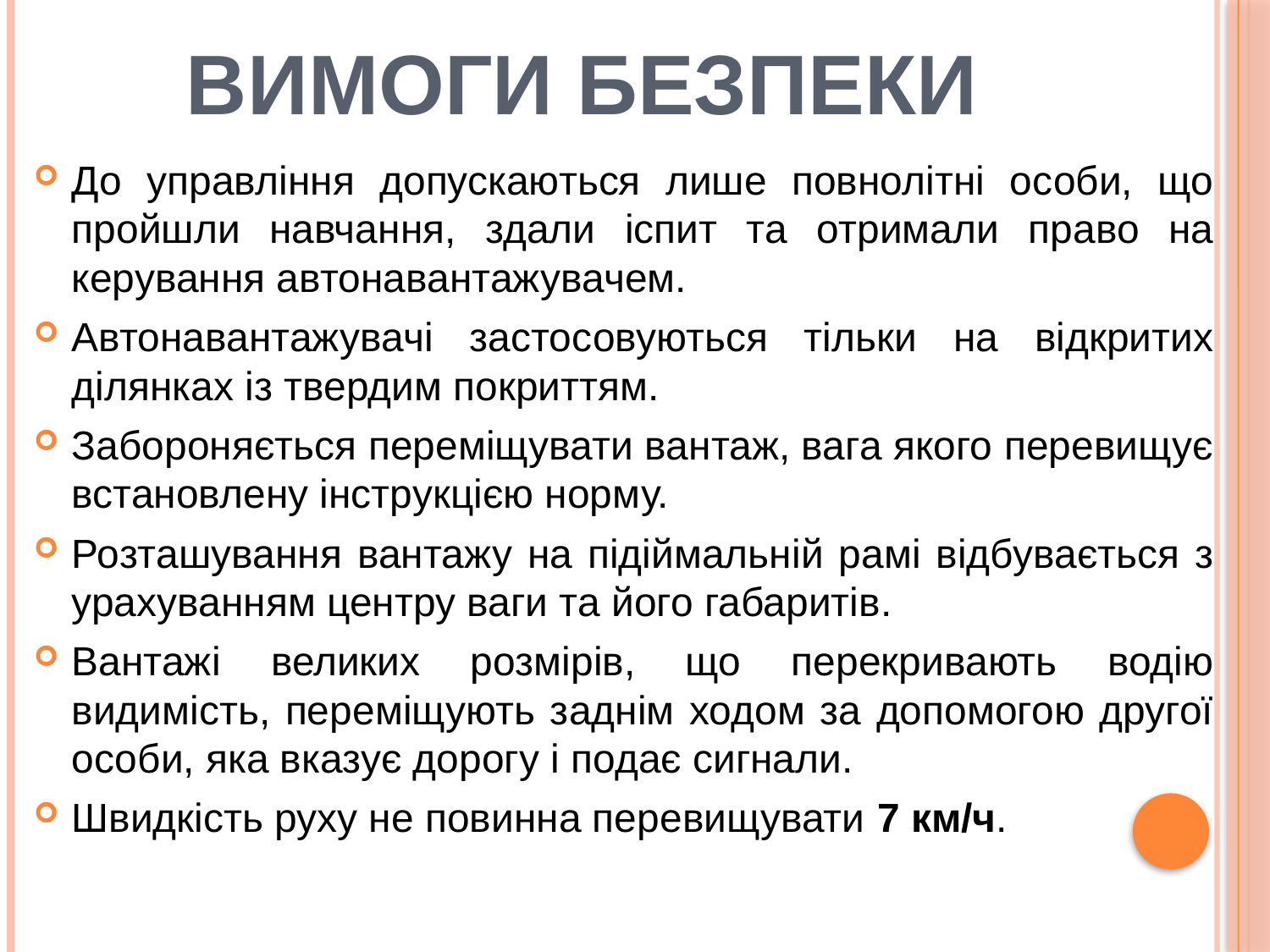

# Вимоги безпеки
До управління допускаються лише повнолітні особи, що пройшли навчання, здали іспит та отримали право на керування автонавантажувачем.
Автонавантажувачі застосовуються тільки на відкритих ділянках із твердим покриттям.
Забороняється переміщувати вантаж, вага якого перевищує встановлену інструкцією норму.
Розташування вантажу на підіймальній рамі відбувається з урахуванням центру ваги та його габаритів.
Вантажі великих розмірів, що перекривають водію видимість, переміщують заднім ходом за допомогою другої особи, яка вказує дорогу і подає сигнали.
Швидкість руху не повинна перевищувати 7 км/ч.